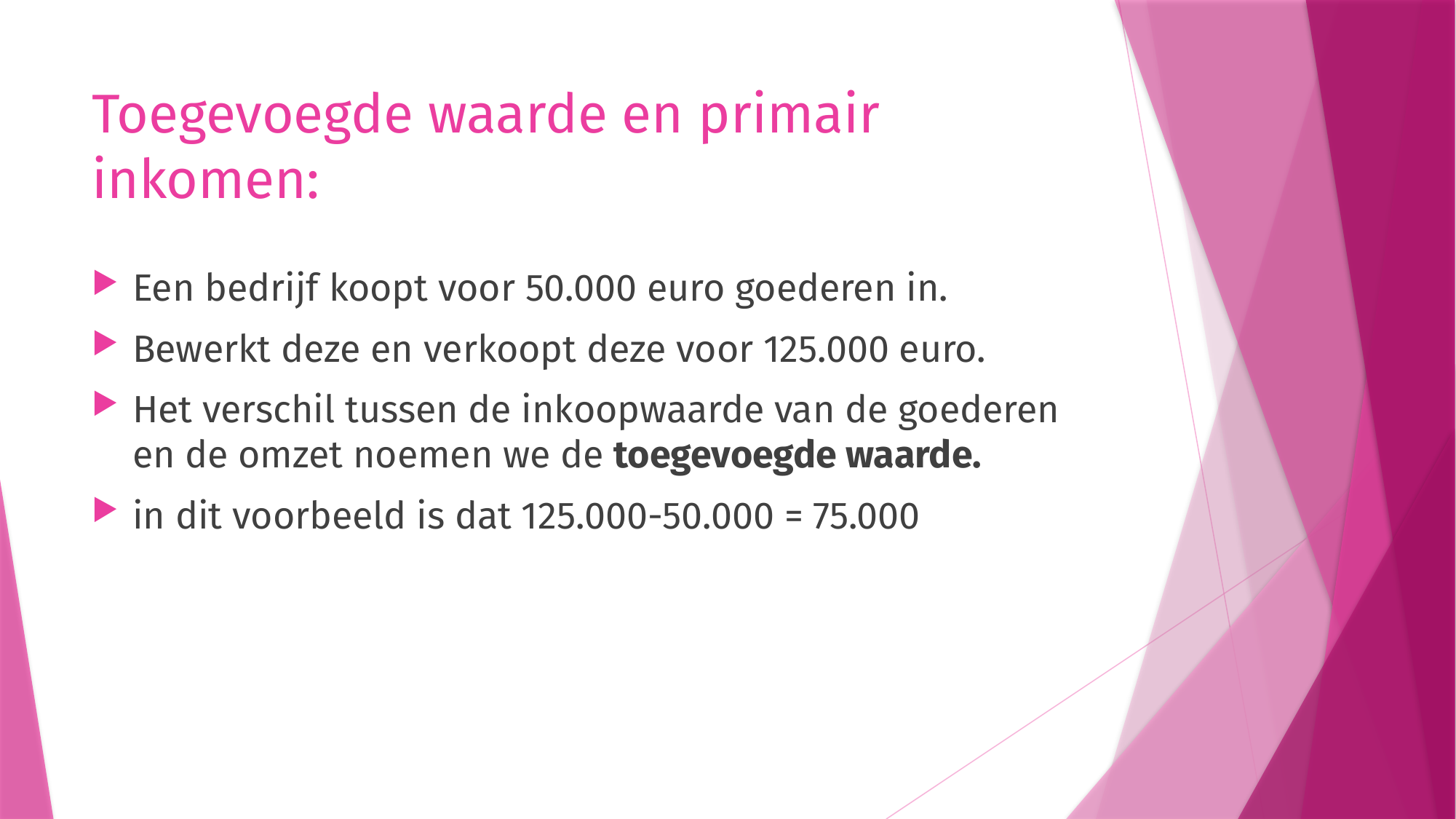

# Toegevoegde waarde en primair inkomen:
Een bedrijf koopt voor 50.000 euro goederen in.
Bewerkt deze en verkoopt deze voor 125.000 euro.
Het verschil tussen de inkoopwaarde van de goederen en de omzet noemen we de toegevoegde waarde.
in dit voorbeeld is dat 125.000-50.000 = 75.000